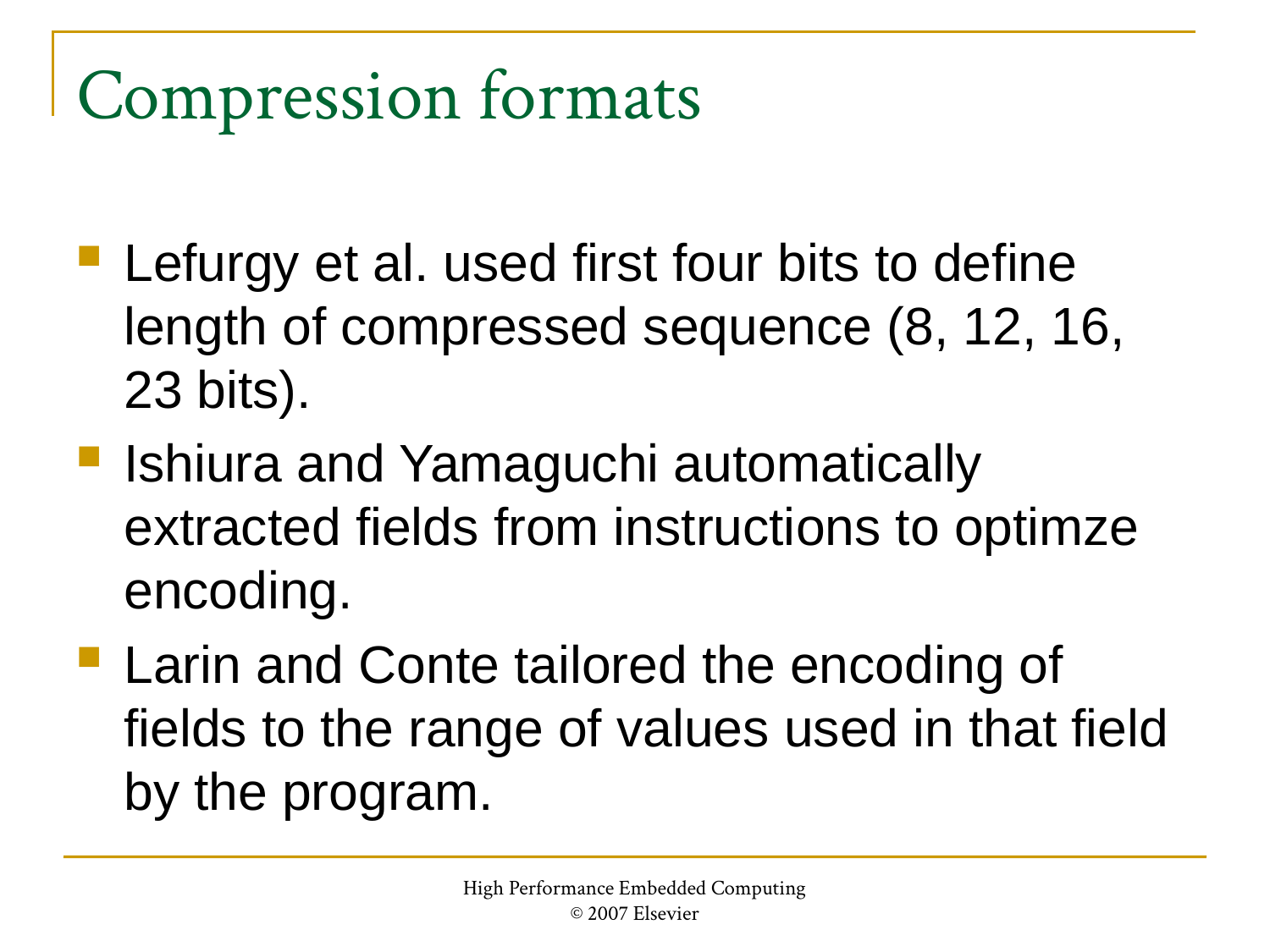

# Compression formats
Lefurgy et al. used first four bits to define length of compressed sequence (8, 12, 16, 23 bits).
Ishiura and Yamaguchi automatically extracted fields from instructions to optimze encoding.
Larin and Conte tailored the encoding of fields to the range of values used in that field by the program.
High Performance Embedded Computing
© 2007 Elsevier